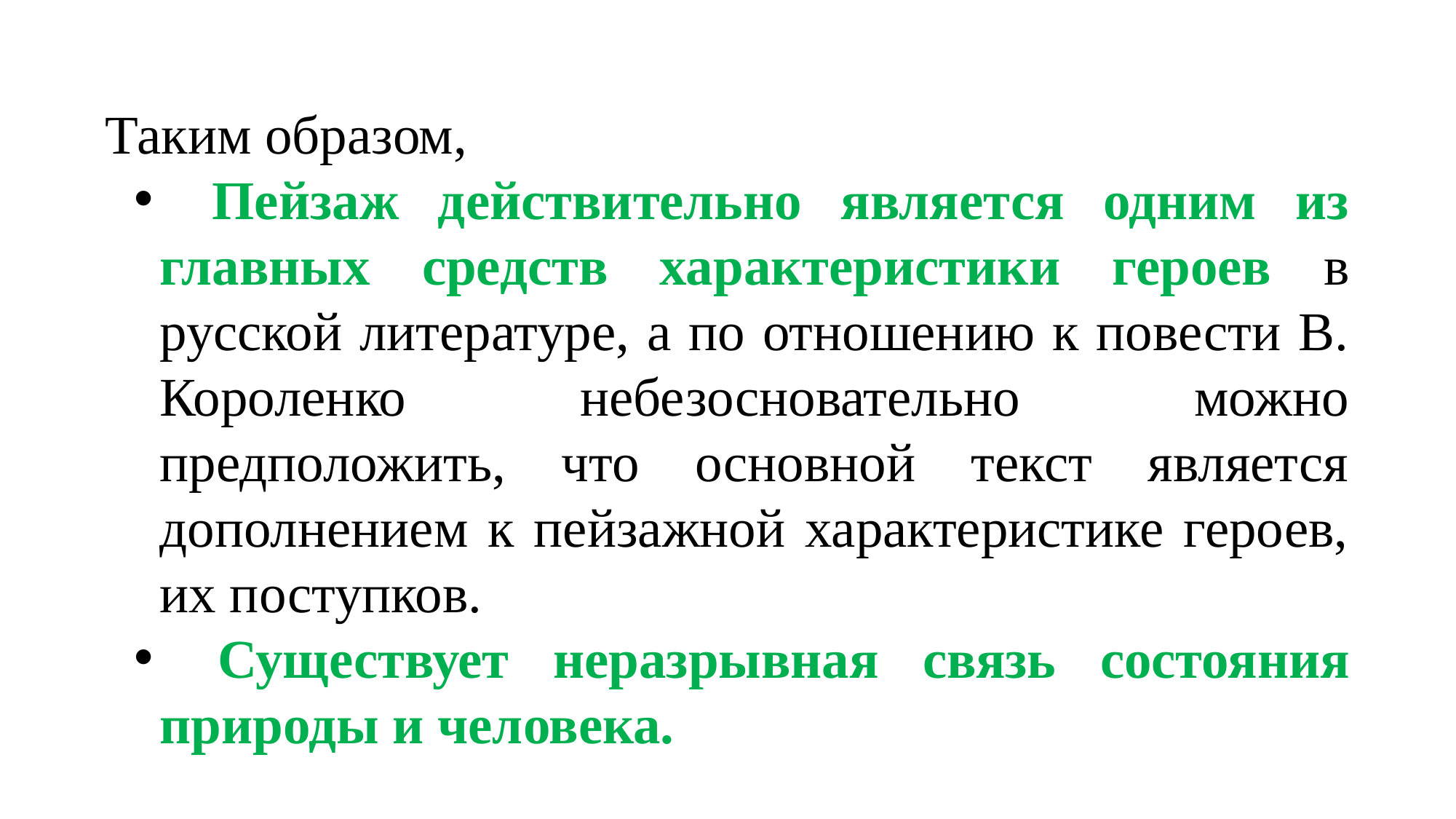

Таким образом,
  Пейзаж действительно является одним из главных средств характеристики героев в русской литературе, а по отношению к повести В. Короленко небезосновательно можно предположить, что основной текст является дополнением к пейзажной характеристике героев, их поступков.
  Существует неразрывная связь состояния природы и человека.